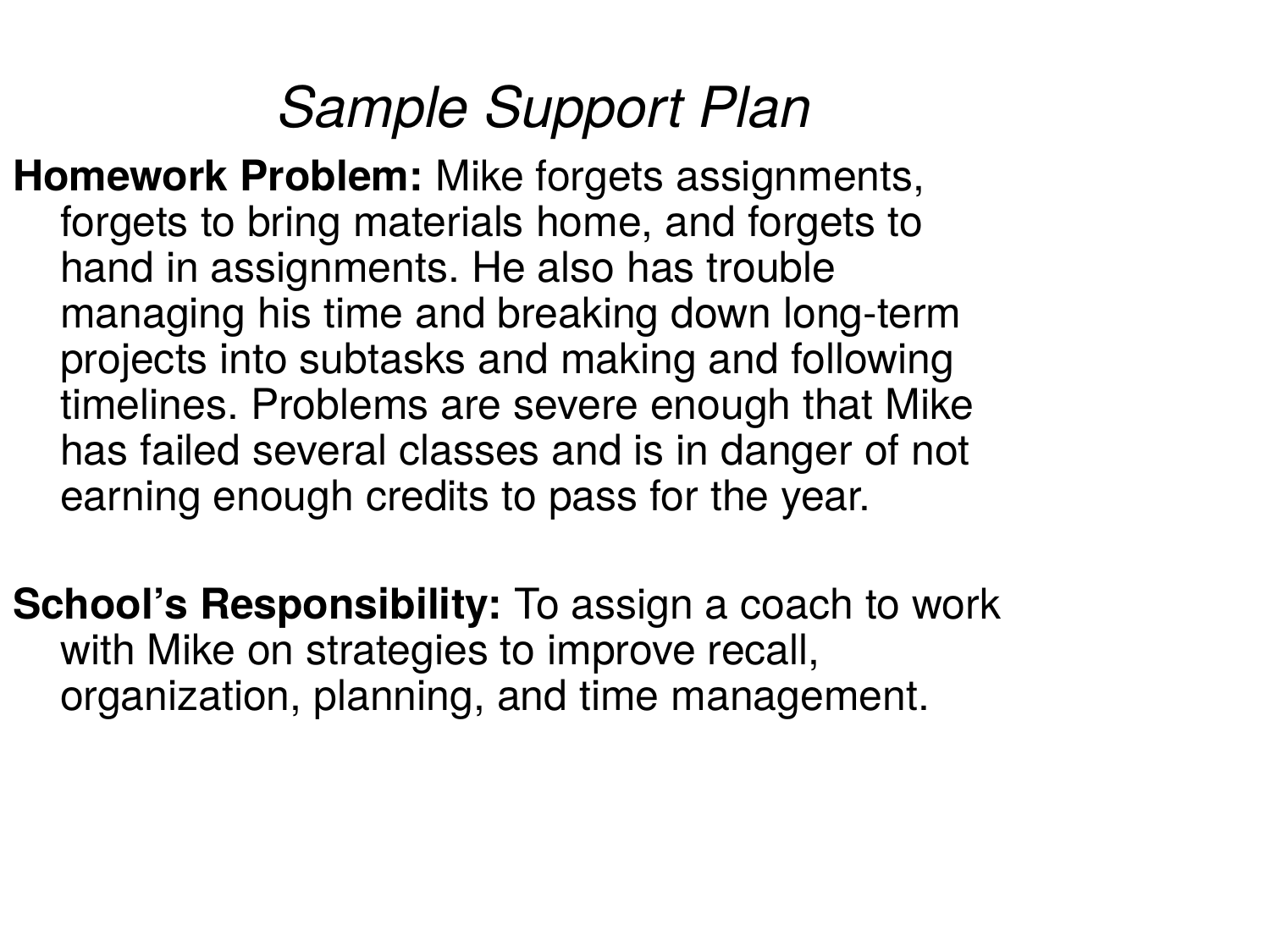

# Sample Support Plan
Homework Problem: Mike forgets assignments, forgets to bring materials home, and forgets to hand in assignments. He also has trouble managing his time and breaking down long-term projects into subtasks and making and following timelines. Problems are severe enough that Mike has failed several classes and is in danger of not earning enough credits to pass for the year.

School’s Responsibility: To assign a coach to work with Mike on strategies to improve recall, organization, planning, and time management.